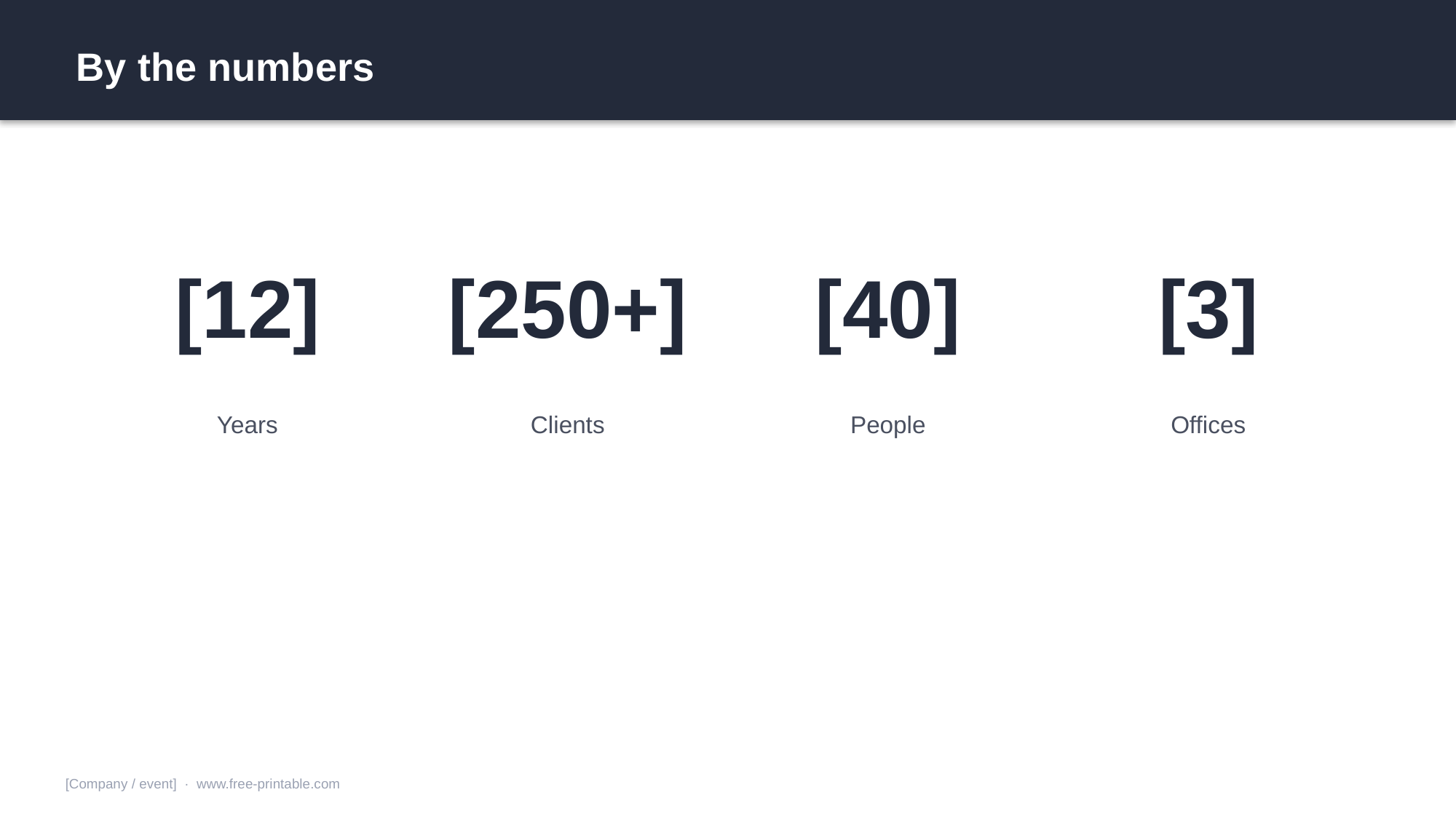

By the numbers
[12]
[250+]
[40]
[3]
Years
Clients
People
Offices
[Company / event]  ·  www.free-printable.com